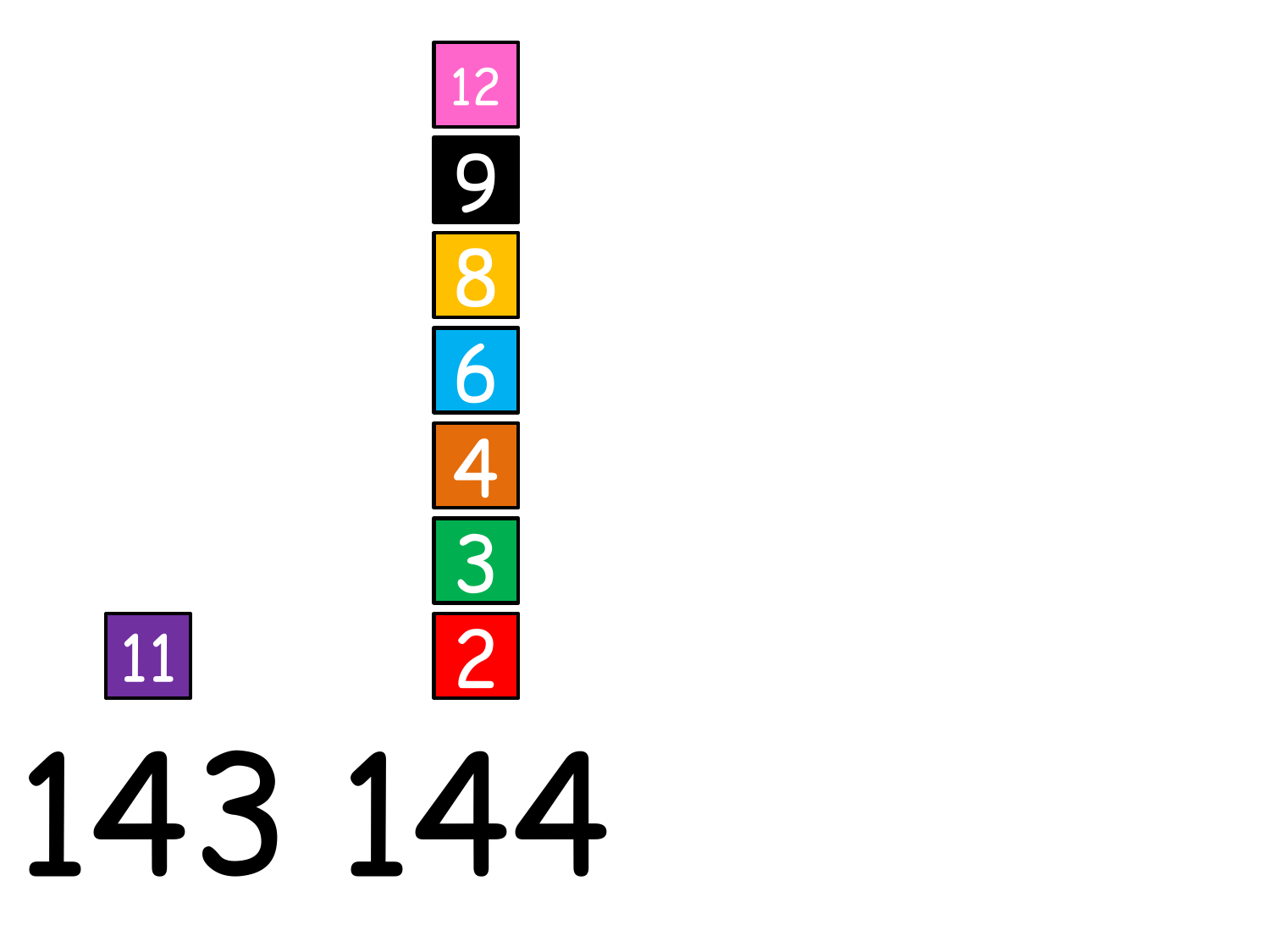

12
9
8
6
4
3
2
11
 143 144